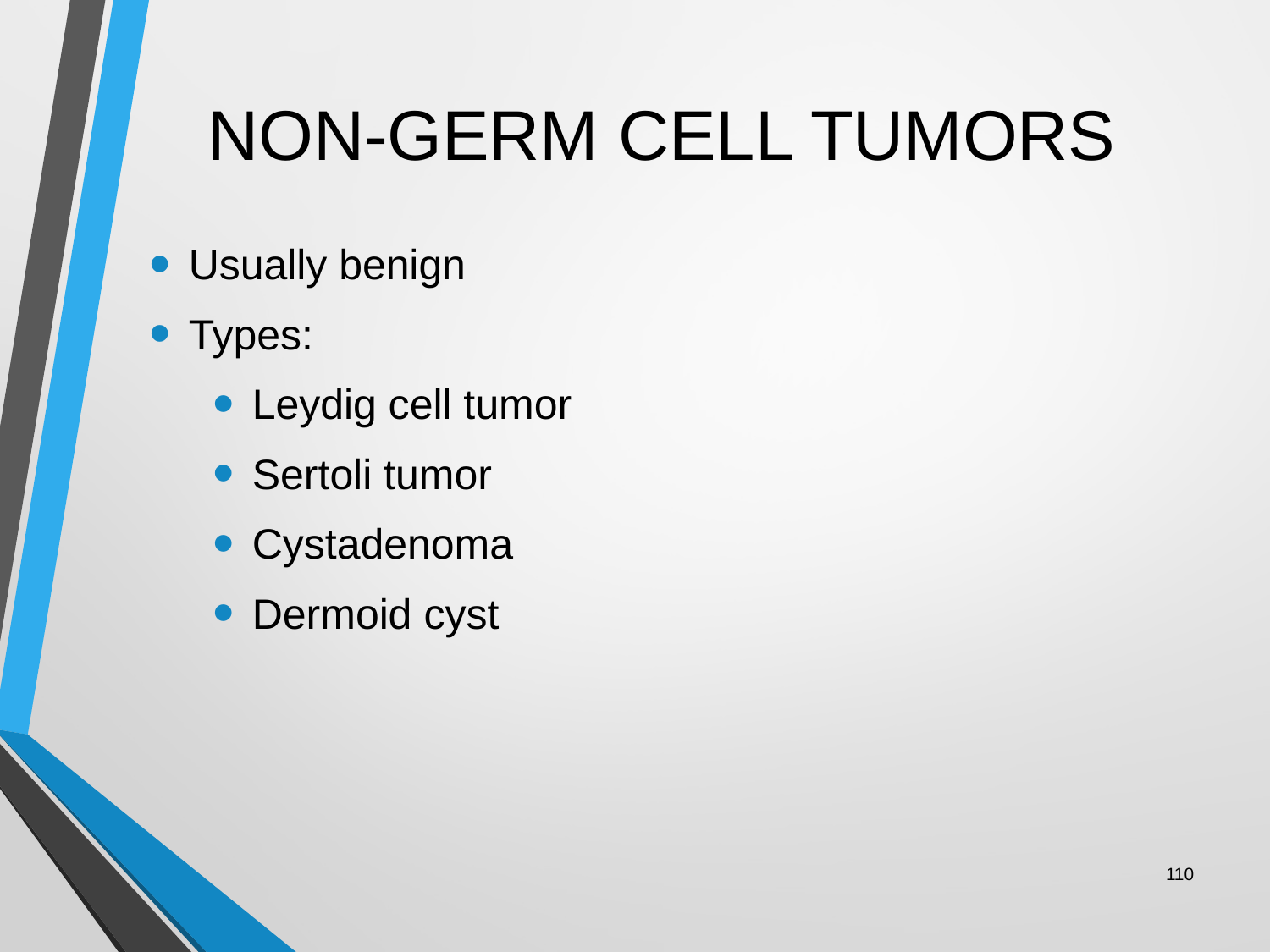

# NON-GERM CELL TUMORS
Usually benign
Types:
Leydig cell tumor
Sertoli tumor
Cystadenoma
Dermoid cyst
110